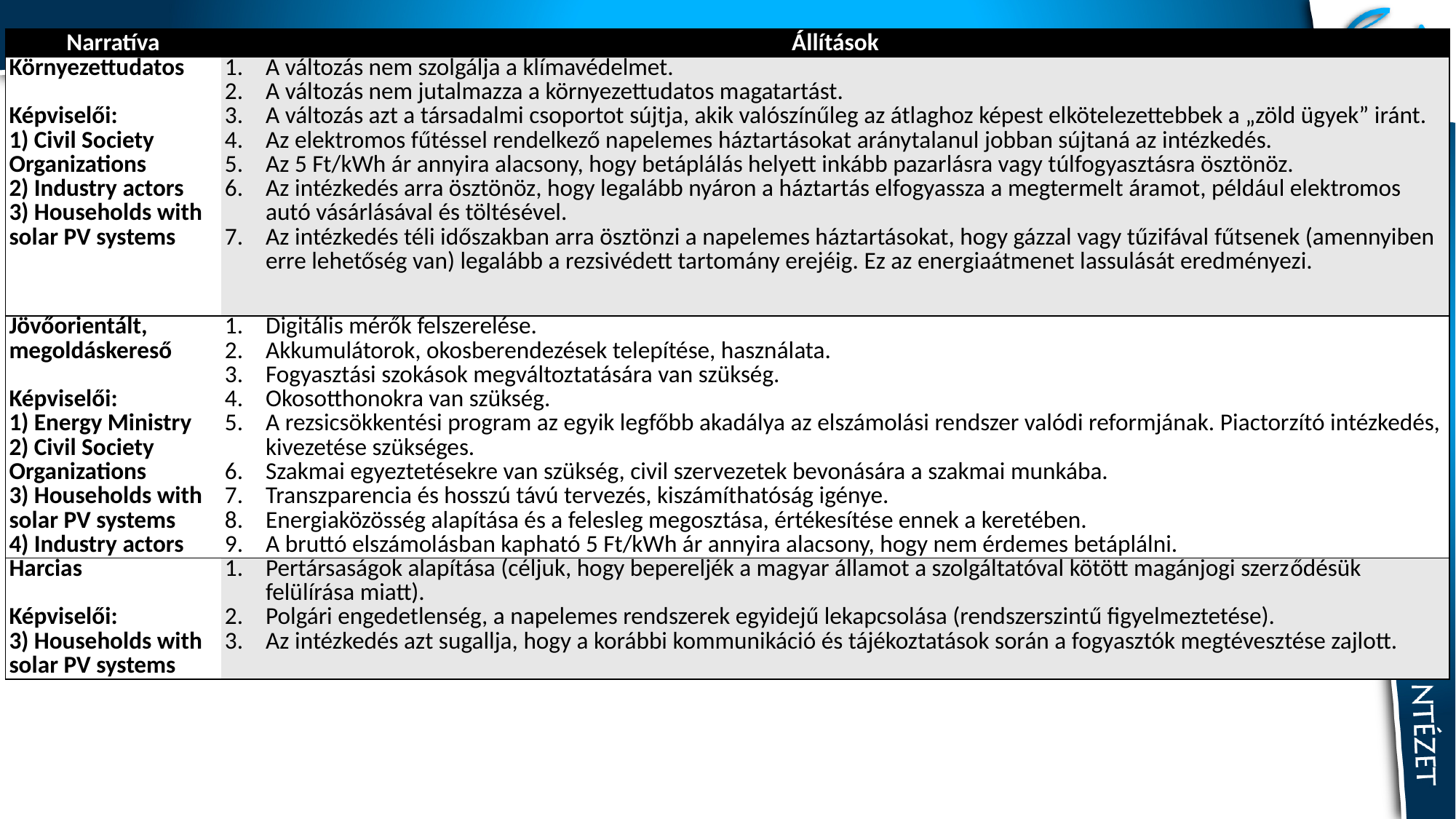

| Narratíva | Állítások |
| --- | --- |
| Környezettudatos Képviselői: 1) Civil Society Organizations 2) Industry actors 3) Households with solar PV systems | A változás nem szolgálja a klímavédelmet. A változás nem jutalmazza a környezettudatos magatartást. A változás azt a társadalmi csoportot sújtja, akik valószínűleg az átlaghoz képest elkötelezettebbek a „zöld ügyek” iránt. Az elektromos fűtéssel rendelkező napelemes háztartásokat aránytalanul jobban sújtaná az intézkedés. Az 5 Ft/kWh ár annyira alacsony, hogy betáplálás helyett inkább pazarlásra vagy túlfogyasztásra ösztönöz. Az intézkedés arra ösztönöz, hogy legalább nyáron a háztartás elfogyassza a megtermelt áramot, például elektromos autó vásárlásával és töltésével. Az intézkedés téli időszakban arra ösztönzi a napelemes háztartásokat, hogy gázzal vagy tűzifával fűtsenek (amennyiben erre lehetőség van) legalább a rezsivédett tartomány erejéig. Ez az energiaátmenet lassulását eredményezi. |
| Jövőorientált, megoldáskereső Képviselői: 1) Energy Ministry 2) Civil Society Organizations 3) Households with solar PV systems 4) Industry actors | Digitális mérők felszerelése. Akkumulátorok, okosberendezések telepítése, használata. Fogyasztási szokások megváltoztatására van szükség. Okosotthonokra van szükség. A rezsicsökkentési program az egyik legfőbb akadálya az elszámolási rendszer valódi reformjának. Piactorzító intézkedés, kivezetése szükséges. Szakmai egyeztetésekre van szükség, civil szervezetek bevonására a szakmai munkába. Transzparencia és hosszú távú tervezés, kiszámíthatóság igénye. Energiaközösség alapítása és a felesleg megosztása, értékesítése ennek a keretében. A bruttó elszámolásban kapható 5 Ft/kWh ár annyira alacsony, hogy nem érdemes betáplálni. |
| Harcias Képviselői: 3) Households with solar PV systems | Pertársaságok alapítása (céljuk, hogy bepereljék a magyar államot a szolgáltatóval kötött magánjogi szerződésük felülírása miatt). Polgári engedetlenség, a napelemes rendszerek egyidejű lekapcsolása (rendszerszintű figyelmeztetése). Az intézkedés azt sugallja, hogy a korábbi kommunikáció és tájékoztatások során a fogyasztók megtévesztése zajlott. |